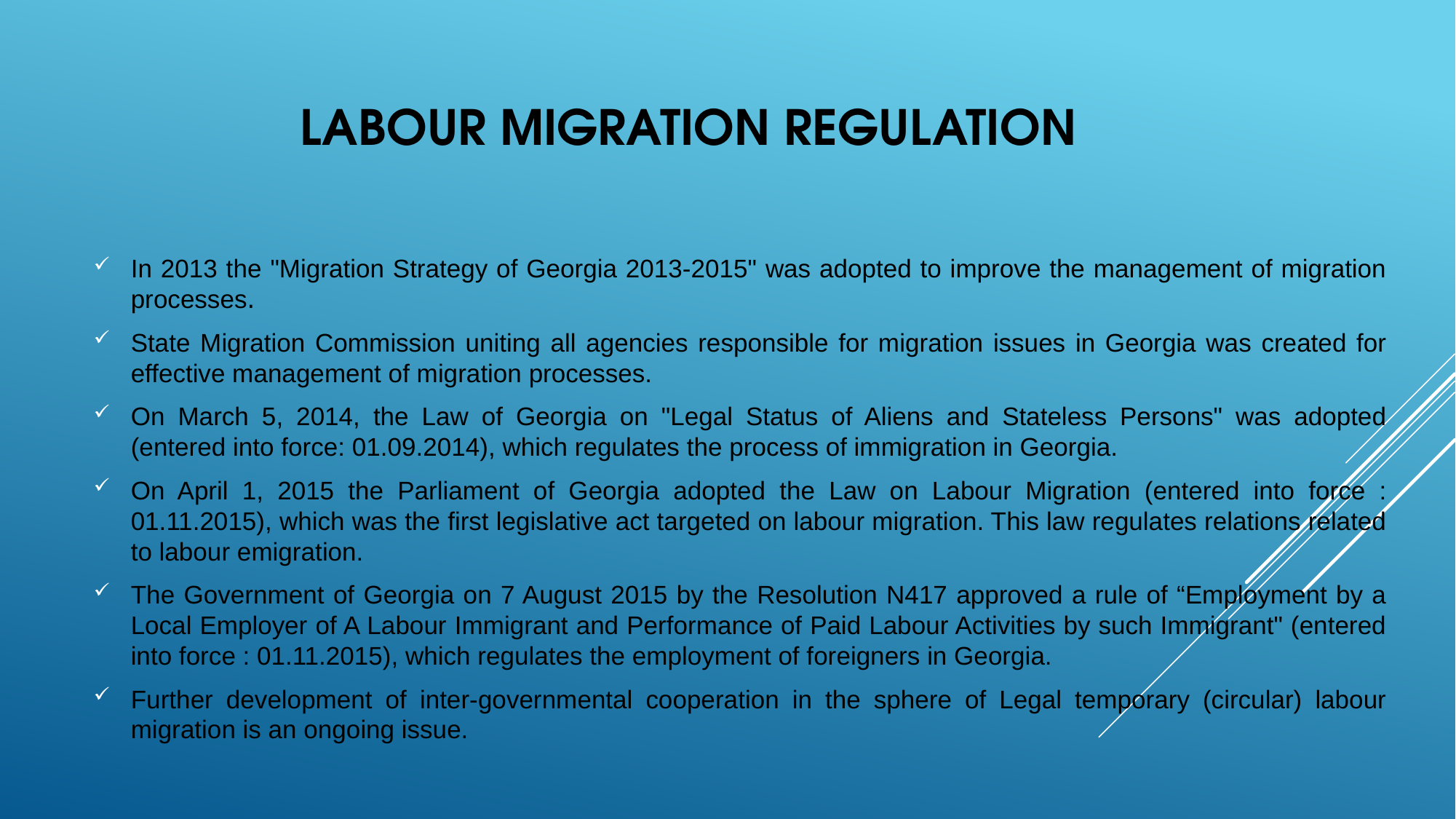

# Labour migration Regulation
In 2013 the "Migration Strategy of Georgia 2013-2015" was adopted to improve the management of migration processes.
State Migration Commission uniting all agencies responsible for migration issues in Georgia was created for effective management of migration processes.
On March 5, 2014, the Law of Georgia on "Legal Status of Aliens and Stateless Persons" was adopted (entered into force: 01.09.2014), which regulates the process of immigration in Georgia.
On April 1, 2015 the Parliament of Georgia adopted the Law on Labour Migration (entered into force : 01.11.2015), which was the first legislative act targeted on labour migration. This law regulates relations related to labour emigration.
The Government of Georgia on 7 August 2015 by the Resolution N417 approved a rule of “Employment by a Local Employer of A Labour Immigrant and Performance of Paid Labour Activities by such Immigrant" (entered into force : 01.11.2015), which regulates the employment of foreigners in Georgia.
Further development of inter-governmental cooperation in the sphere of Legal temporary (circular) labour migration is an ongoing issue.